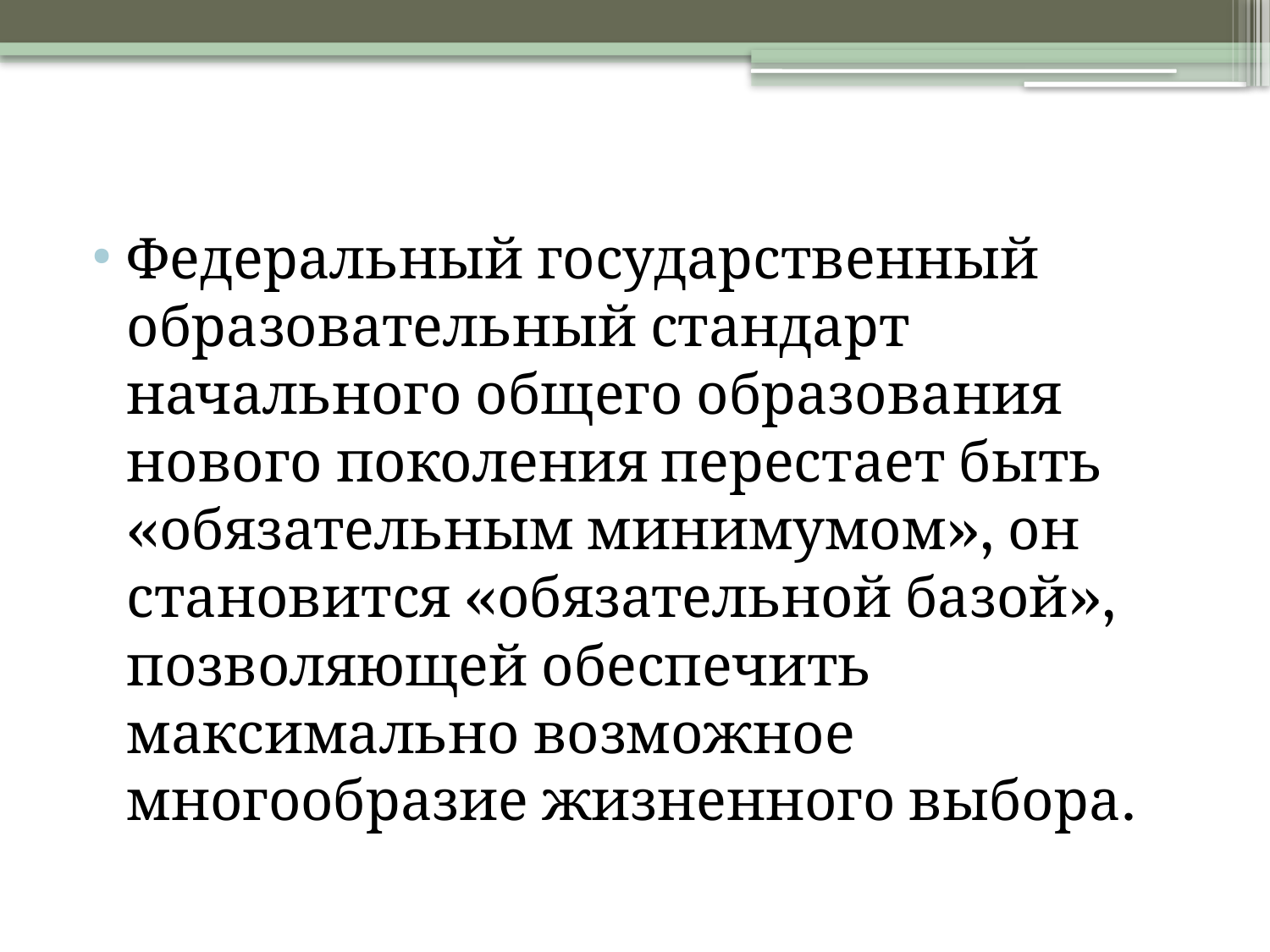

#
Федеральный государственный образовательный стандарт начального общего образования нового поколения перестает быть «обязательным минимумом», он становится «обязательной базой», позволяющей обеспечить максимально возможное многообразие жизненного выбора.